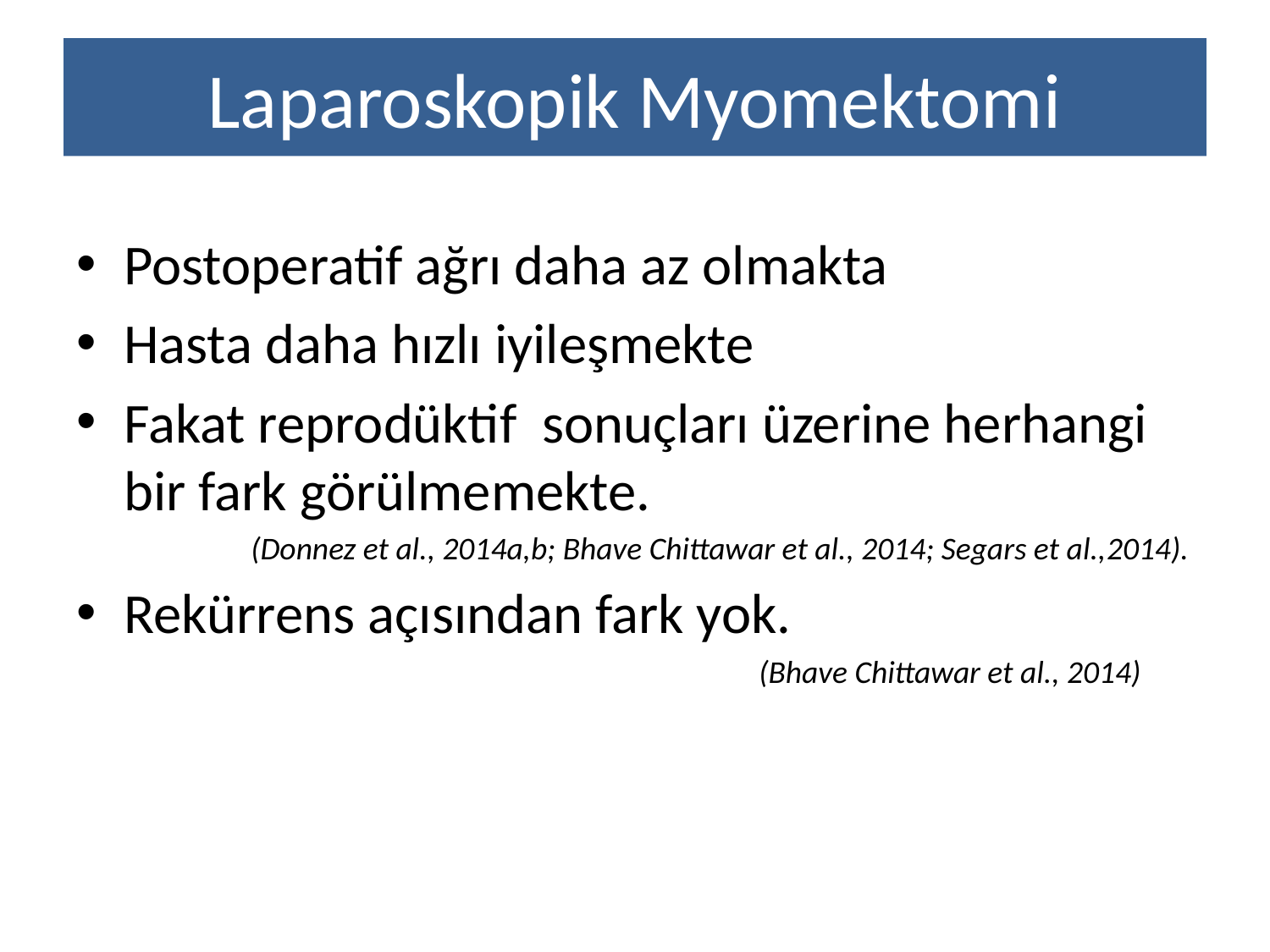

# Laparoskopik Myomektomi
Postoperatif ağrı daha az olmakta
Hasta daha hızlı iyileşmekte
Fakat reprodüktif  sonuçları üzerine herhangi bir fark görülmemekte.
		(Donnez et al., 2014a,b; Bhave Chittawar et al., 2014; Segars et al.,2014).
Rekürrens açısından fark yok.
						(Bhave Chittawar et al., 2014)